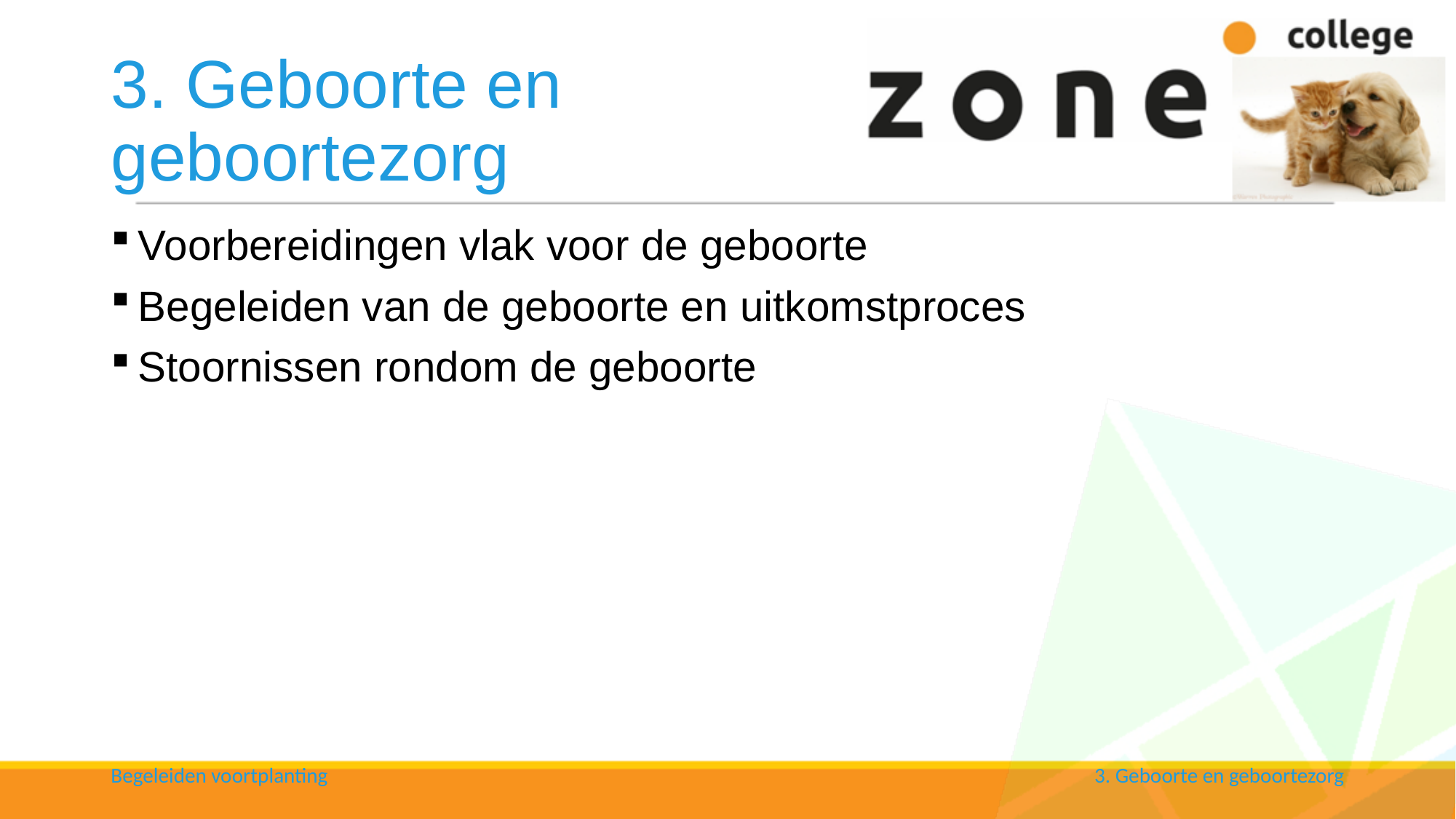

# 3. Geboorte en geboortezorg
Voorbereidingen vlak voor de geboorte
Begeleiden van de geboorte en uitkomstproces
Stoornissen rondom de geboorte

Begeleiden voortplanting
3. Geboorte en geboortezorg